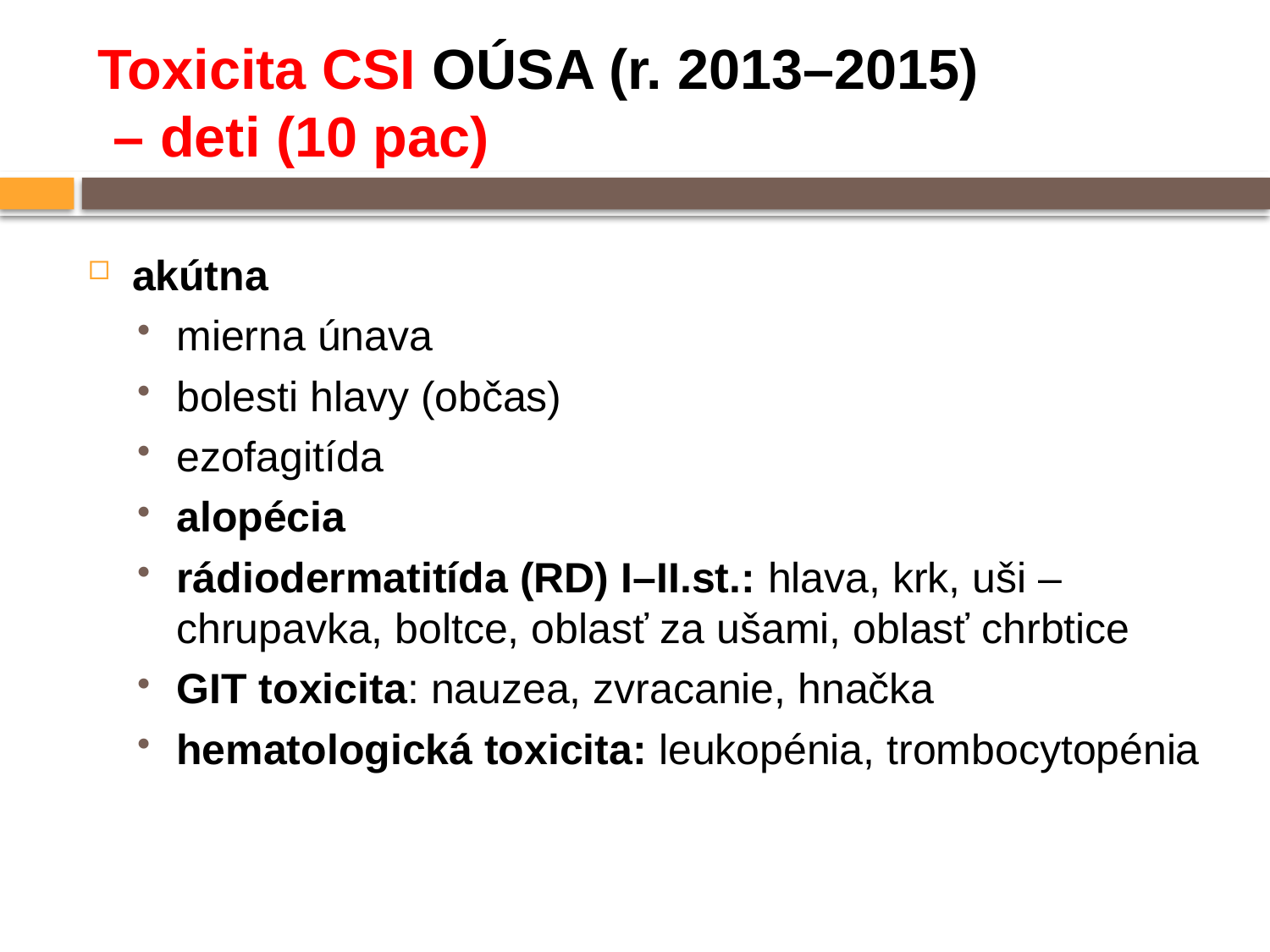

# Toxicita CSI OÚSA (r. 2013–2015) – deti (10 pac)
akútna
mierna únava
bolesti hlavy (občas)
ezofagitída
alopécia
rádiodermatitída (RD) I–II.st.: hlava, krk, uši – chrupavka, boltce, oblasť za ušami, oblasť chrbtice
GIT toxicita: nauzea, zvracanie, hnačka
hematologická toxicita: leukopénia, trombocytopénia